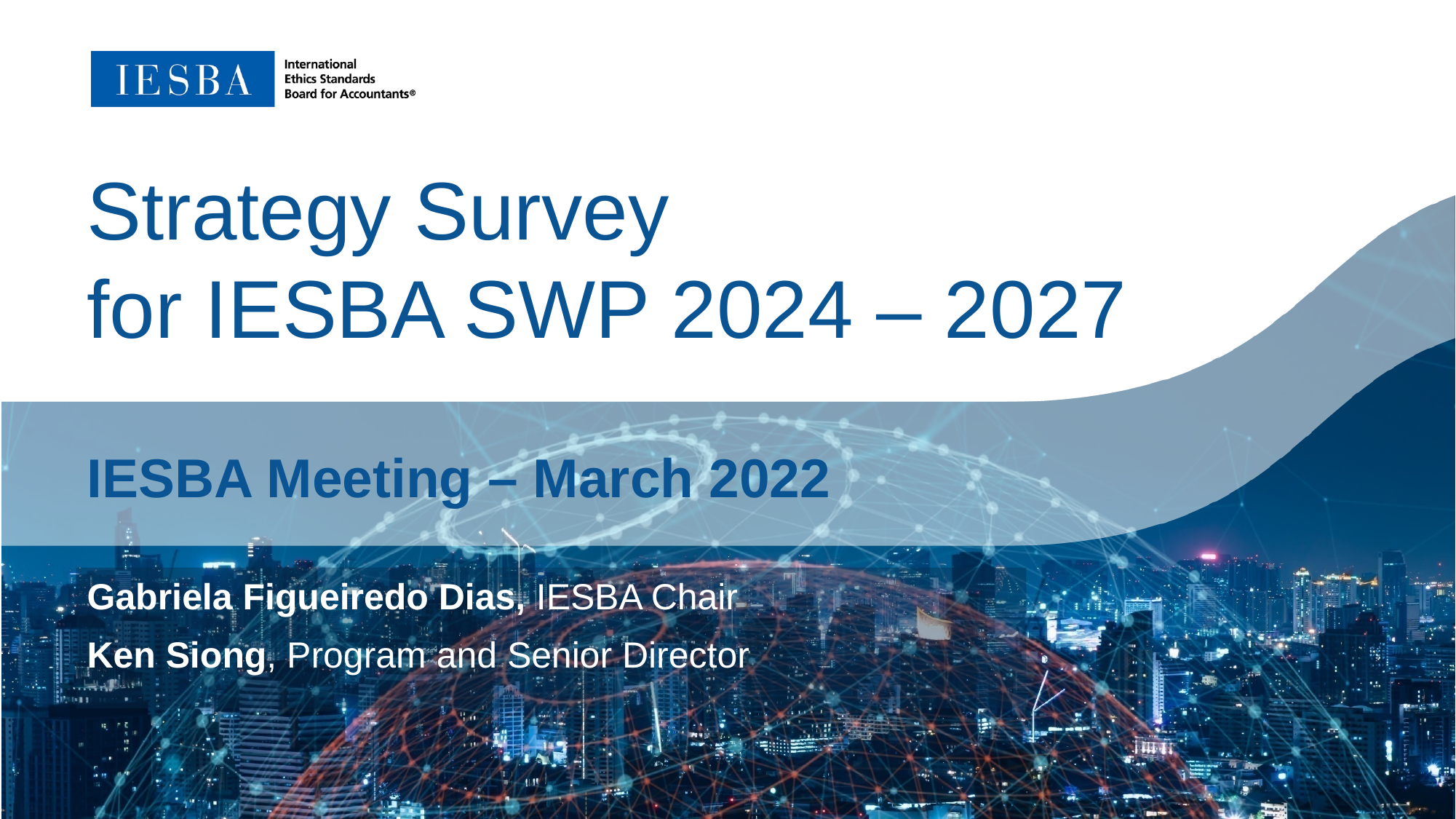

Strategy Survey
for IESBA SWP 2024 – 2027
IESBA Meeting – March 2022
Gabriela Figueiredo Dias, IESBA Chair
Ken Siong, Program and Senior Director